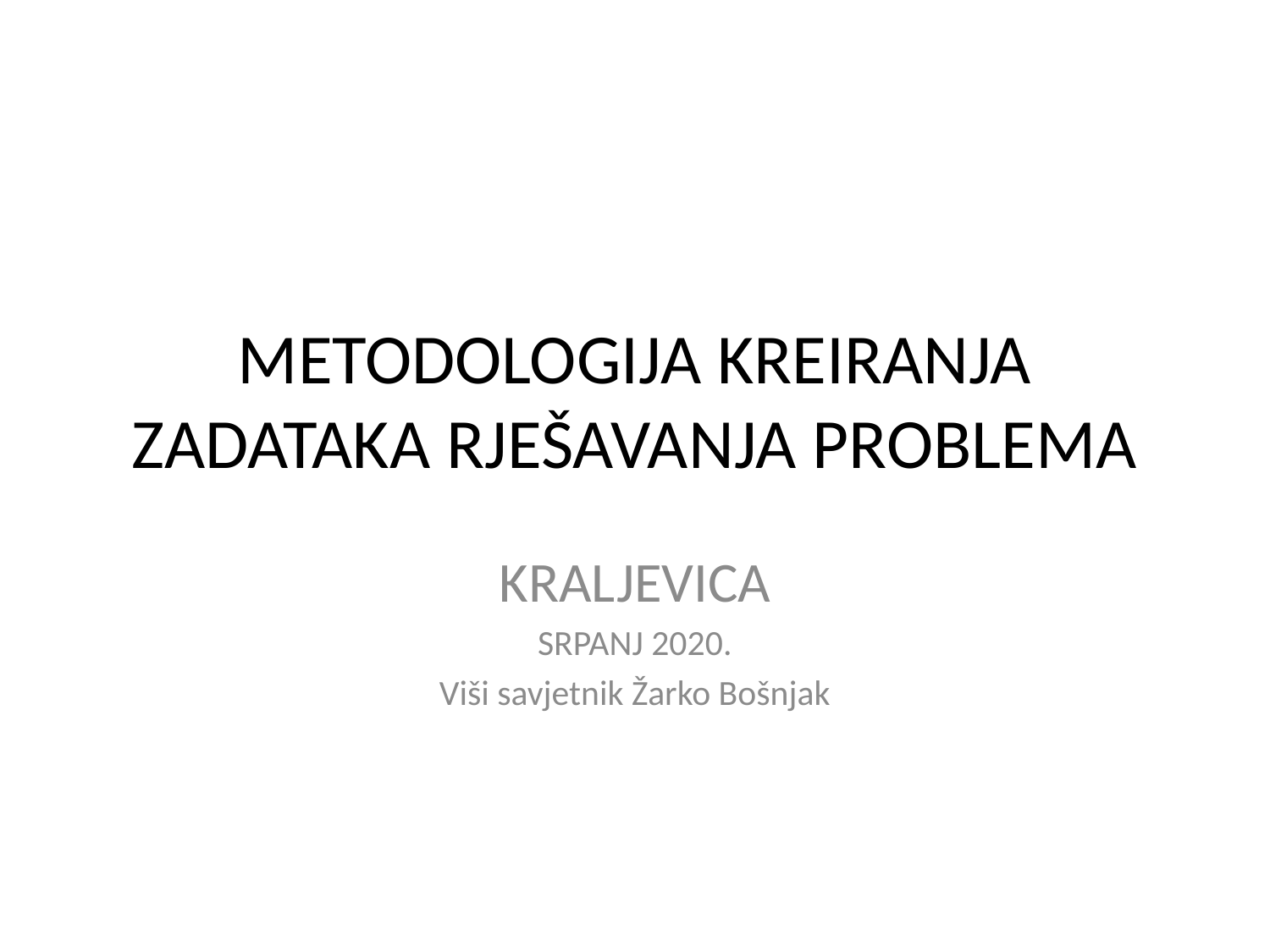

# METODOLOGIJA KREIRANJA ZADATAKA RJEŠAVANJA PROBLEMA
KRALJEVICA
SRPANJ 2020.
Viši savjetnik Žarko Bošnjak